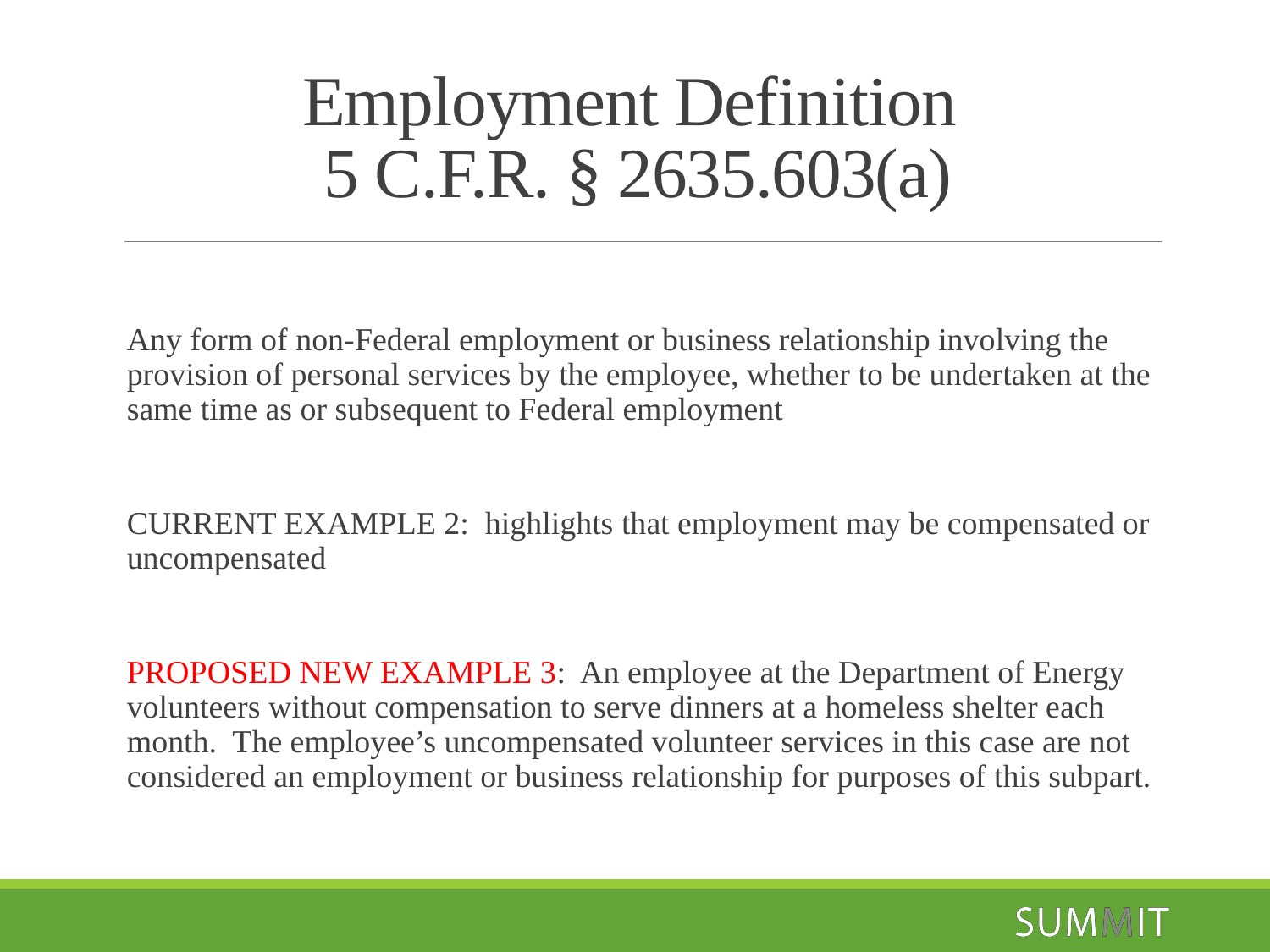

# Employment Definition 5 C.F.R. § 2635.603(a)

Any form of non-Federal employment or business relationship involving the provision of personal services by the employee, whether to be undertaken at the same time as or subsequent to Federal employment

CURRENT EXAMPLE 2:  highlights that employment may be compensated or uncompensated

PROPOSED NEW EXAMPLE 3:  An employee at the Department of Energy volunteers without compensation to serve dinners at a homeless shelter each month.  The employee’s uncompensated volunteer services in this case are not considered an employment or business relationship for purposes of this subpart.